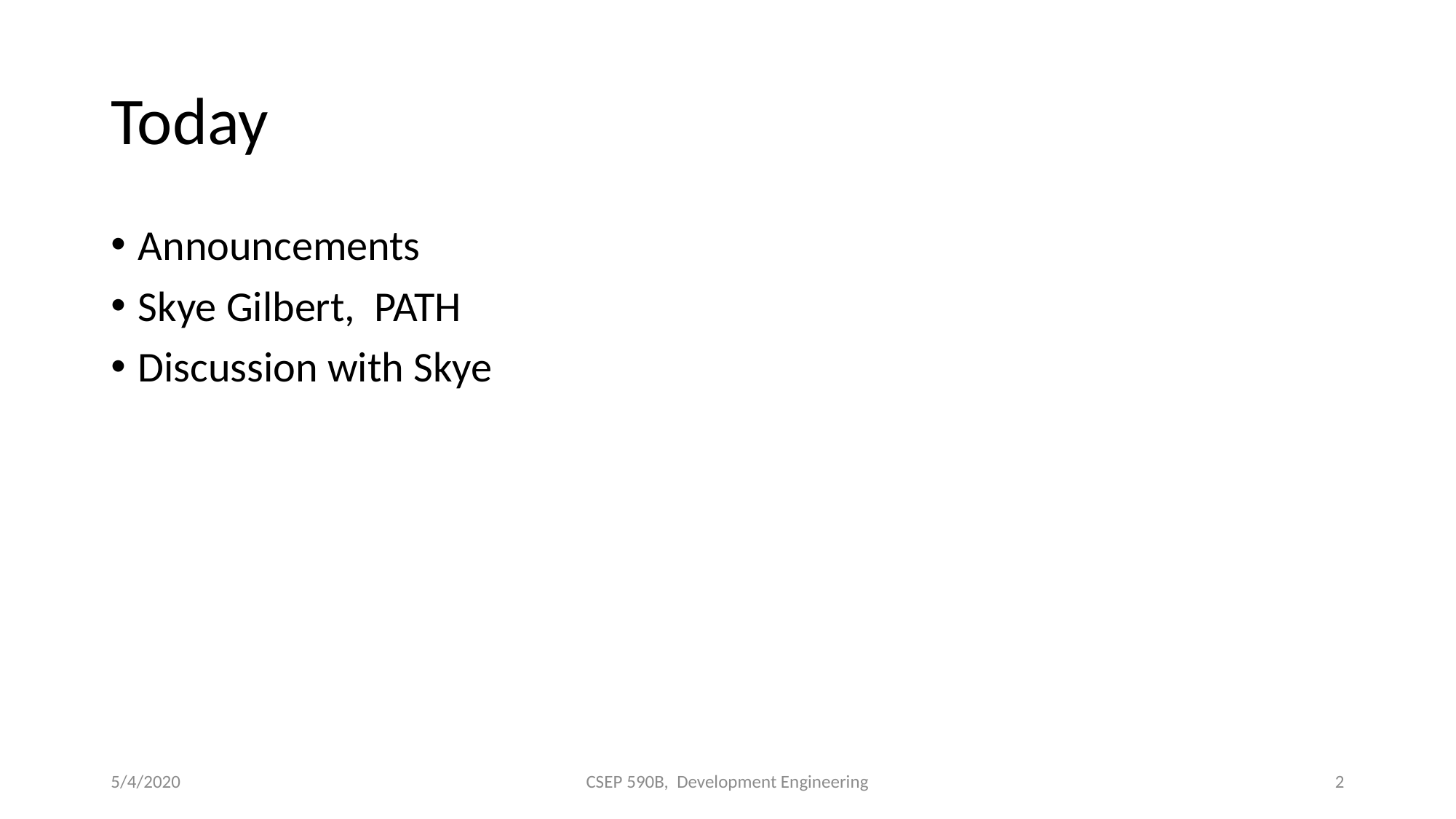

# Today
Announcements
Skye Gilbert,  PATH
Discussion with Skye

5/4/2020
CSEP 590B,  Development Engineering
2